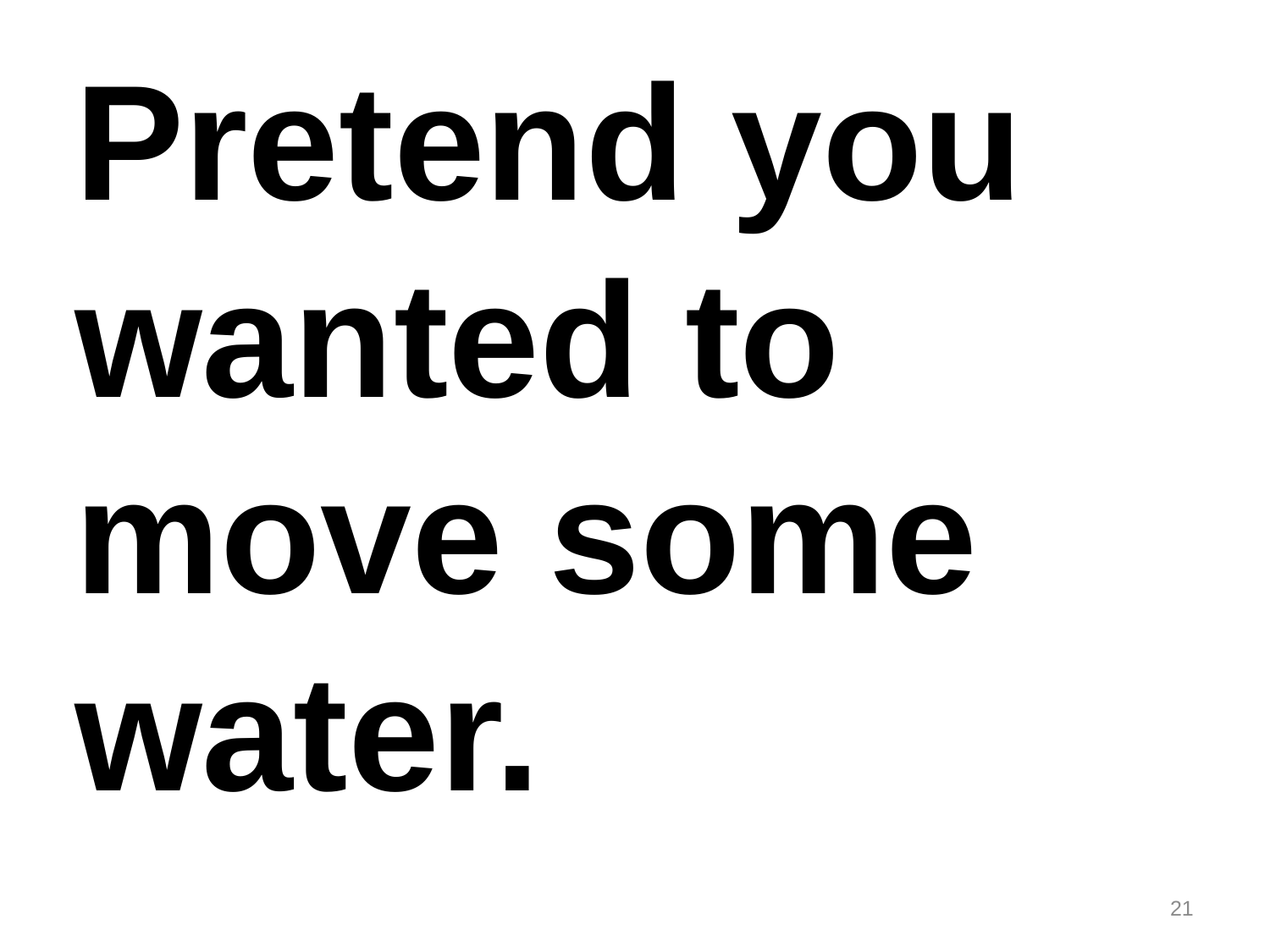

Pretend you wanted to move some water.
21